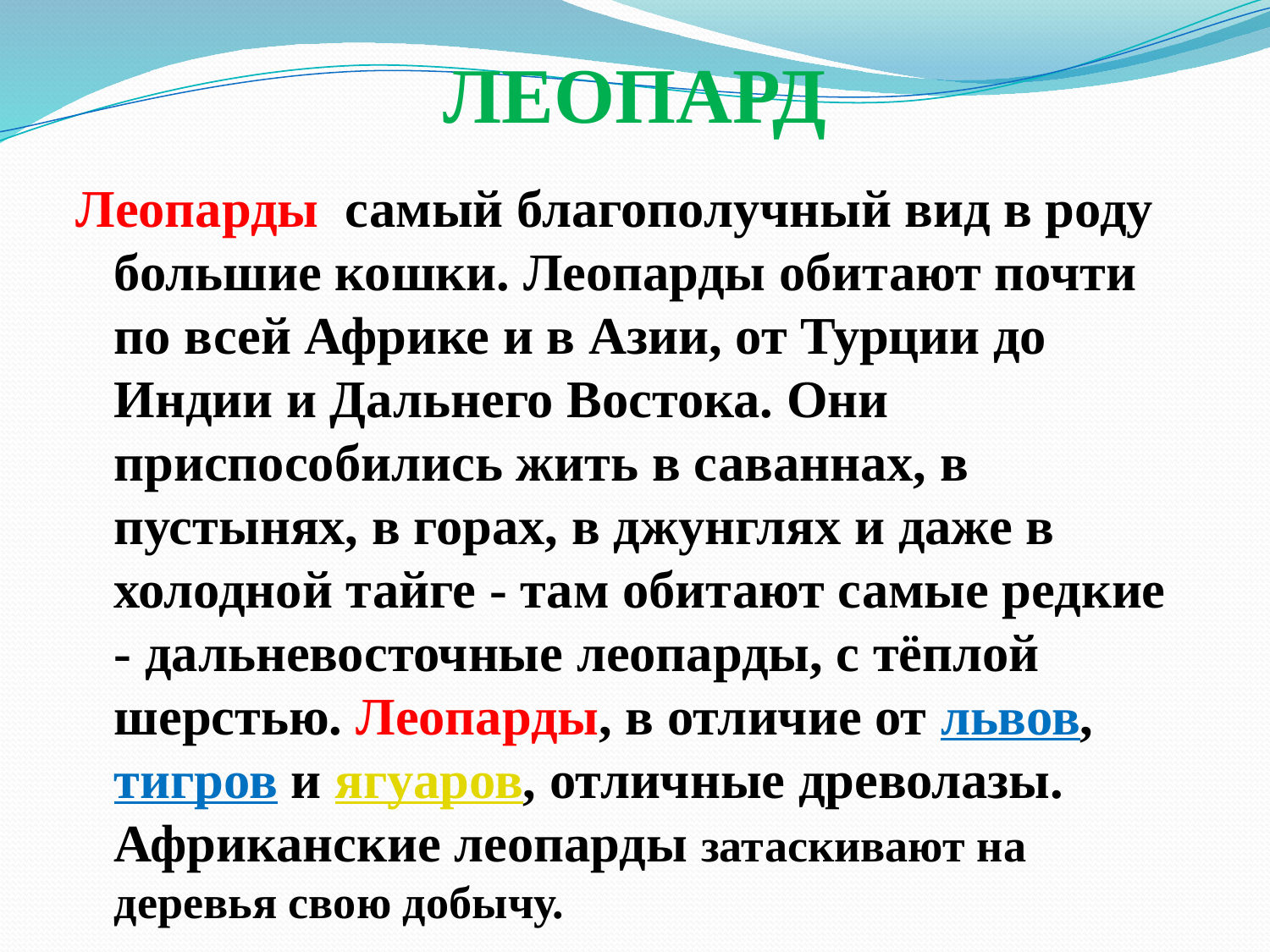

# ЛЕОПАРД
Леопарды  самый благополучный вид в роду большие кошки. Леопарды обитают почти по всей Африке и в Азии, от Турции до Индии и Дальнего Востока. Они приспособились жить в саваннах, в пустынях, в горах, в джунглях и даже в холодной тайге - там обитают самые редкие - дальневосточные леопарды, с тёплой шерстью. Леопарды, в отличие от львов, тигров и ягуаров, отличные древолазы. Африканские леопарды затаскивают на деревья свою добычу.